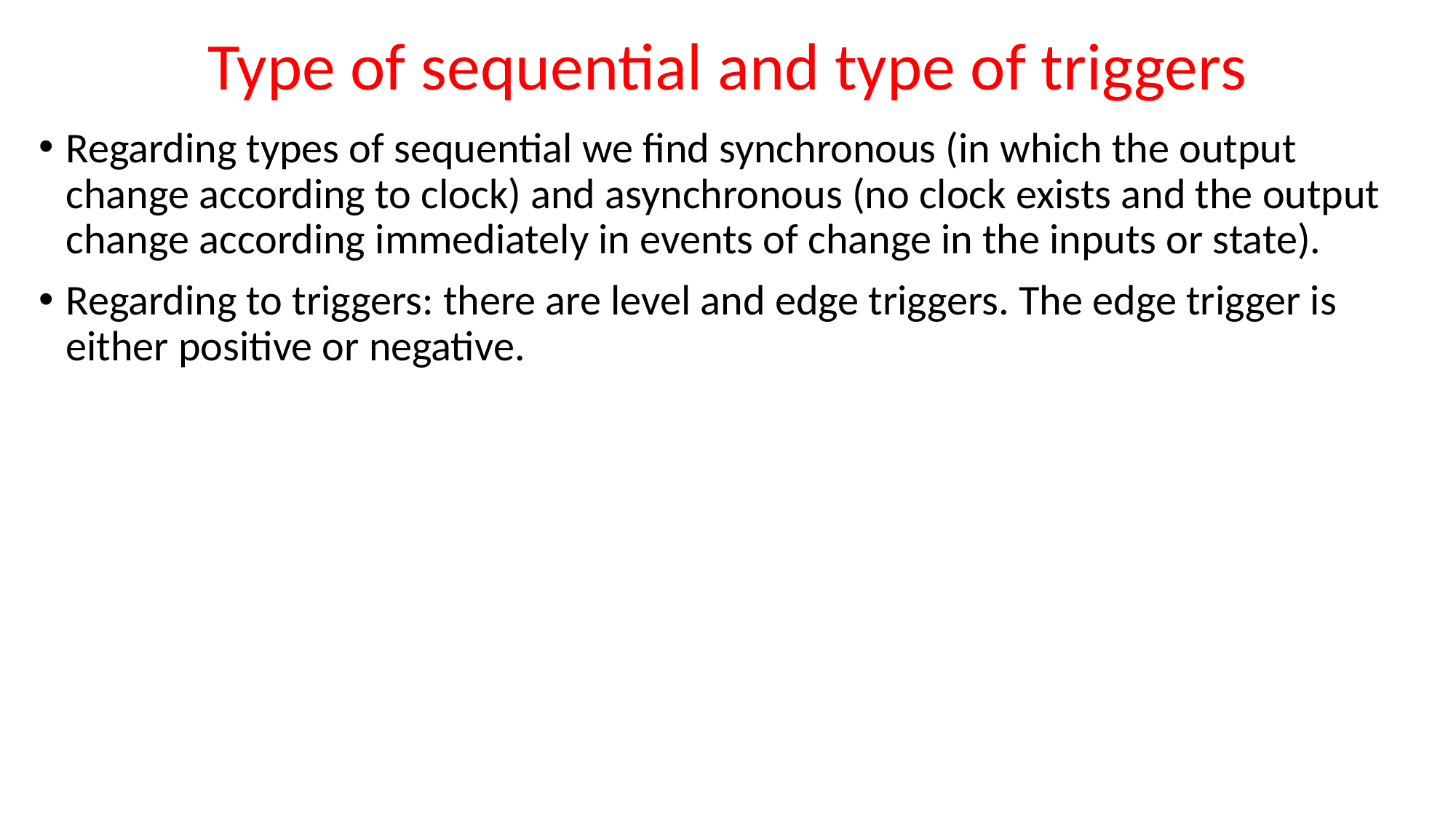

# Type of sequential and type of triggers
Regarding types of sequential we find synchronous (in which the output change according to clock) and asynchronous (no clock exists and the output change according immediately in events of change in the inputs or state).
Regarding to triggers: there are level and edge triggers. The edge trigger is either positive or negative.